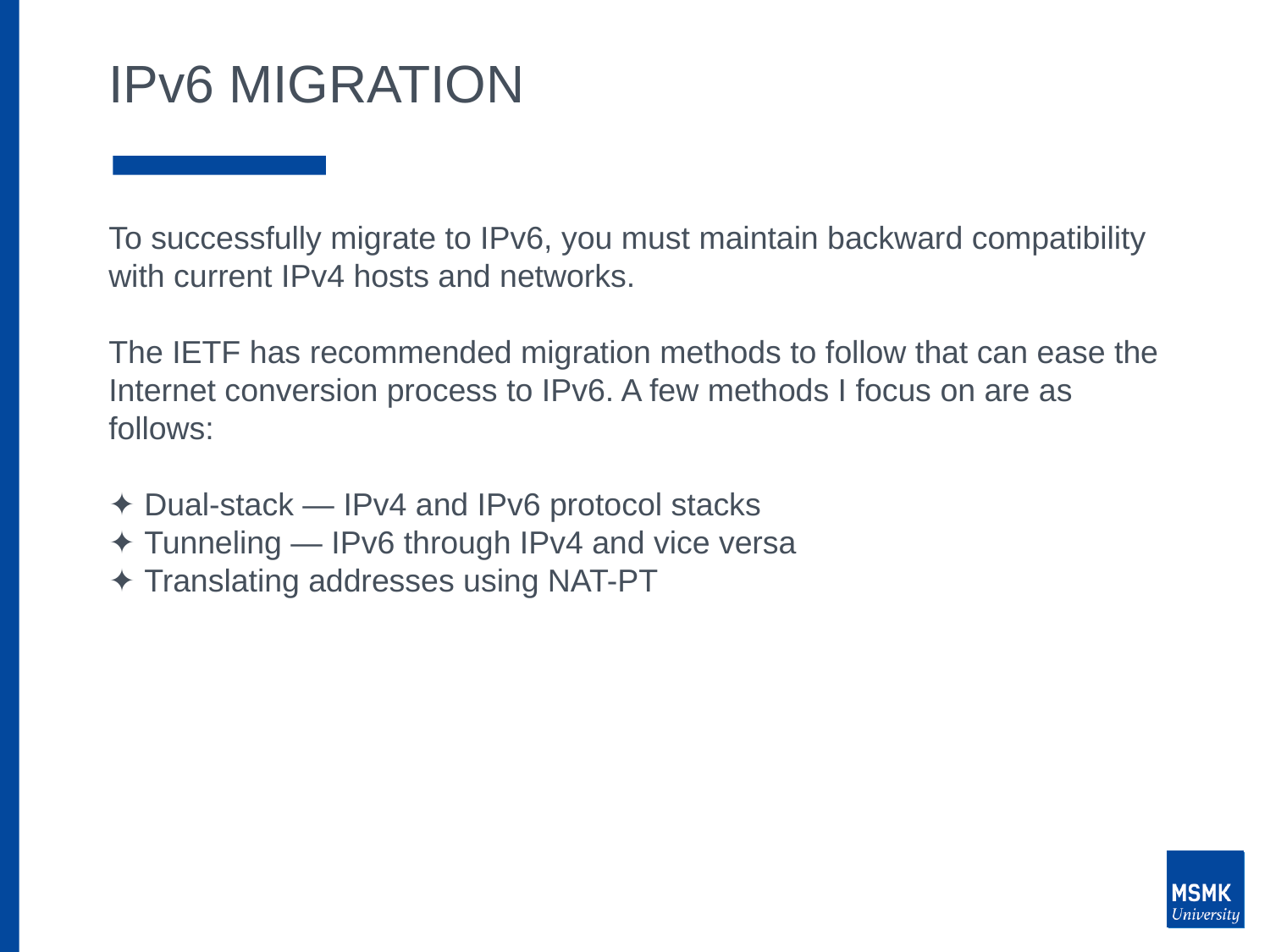

# IPv6 MIGRATION
To successfully migrate to IPv6, you must maintain backward compatibility with current IPv4 hosts and networks.

The IETF has recommended migration methods to follow that can ease the Internet conversion process to IPv6. A few methods I focus on are as follows:

✦ Dual-stack — IPv4 and IPv6 protocol stacks
✦ Tunneling — IPv6 through IPv4 and vice versa
✦ Translating addresses using NAT-PT